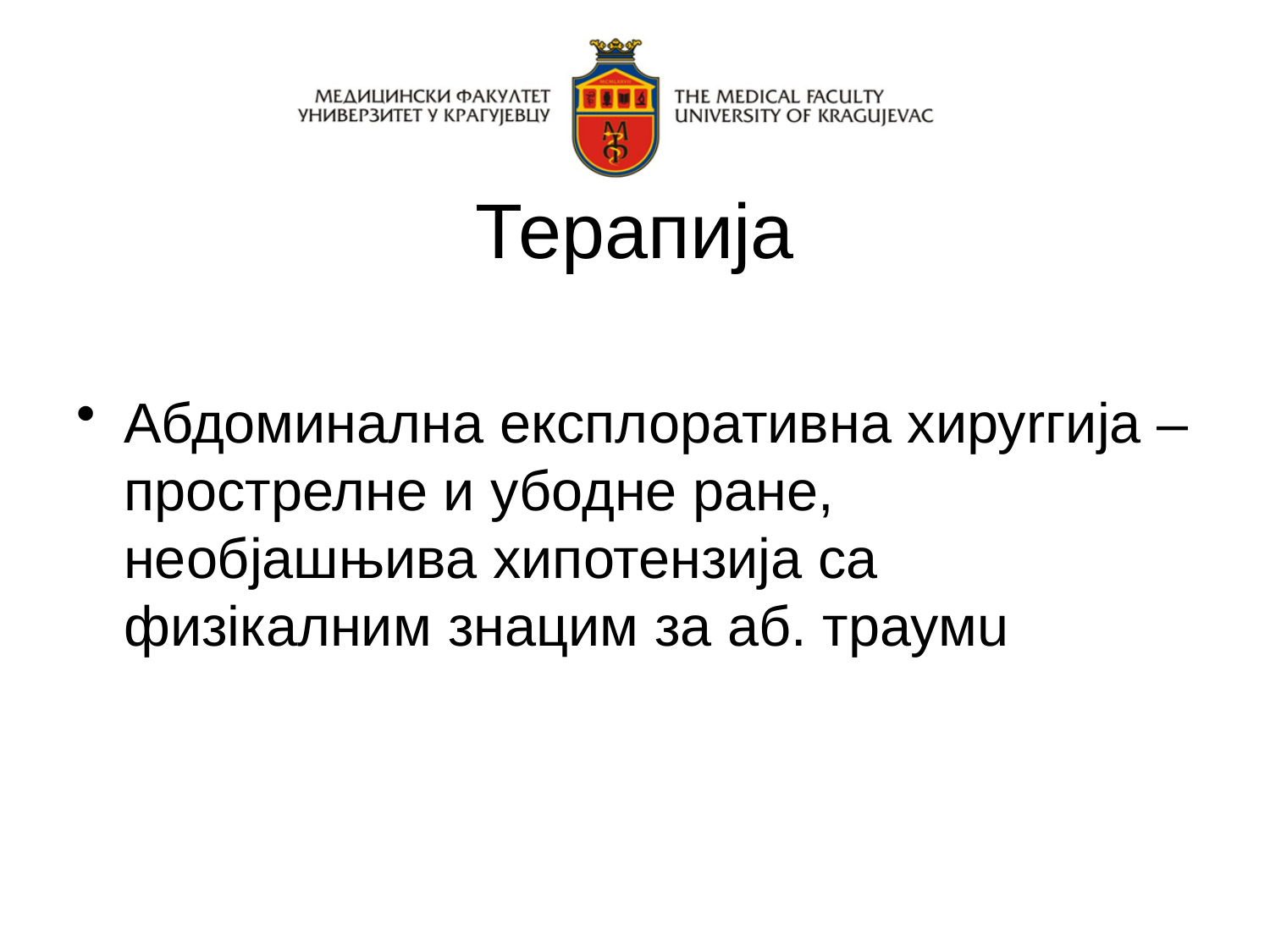

# Терапија

Абдоминална експлоративна хируrгија – прострелне и убодне ране, необјашњива хипотензија са физiкалним знацим за aб. траумu